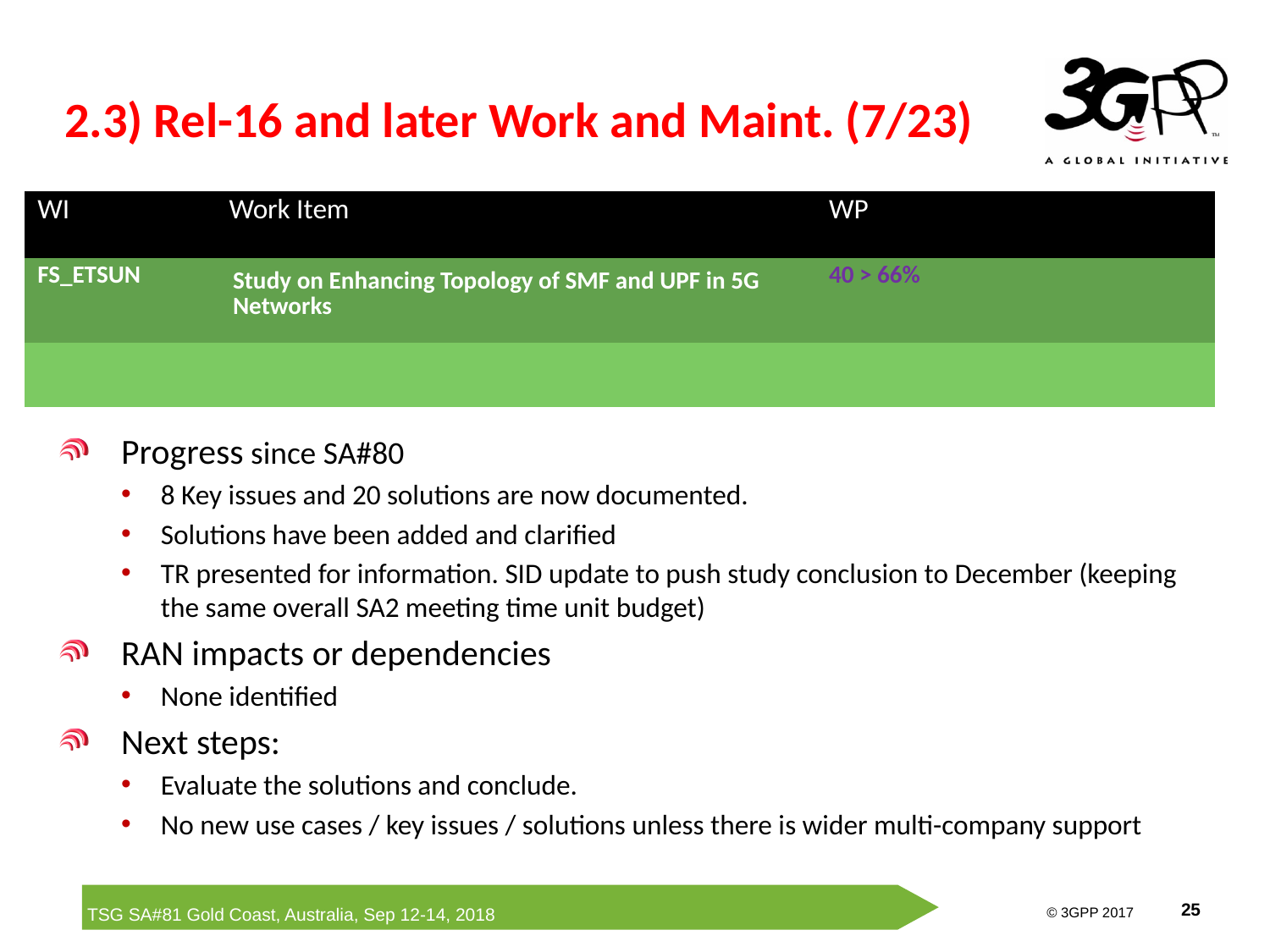

# 2.3) Rel-16 and later Work and Maint. (7/23)
| WI | Work Item | WP |  |  |
| --- | --- | --- | --- | --- |
| FS\_ETSUN | Study on Enhancing Topology of SMF and UPF in 5G Networks | 40 > 66% |  |  |
|  |  |  |  |  |
Progress since SA#80
8 Key issues and 20 solutions are now documented.
Solutions have been added and clarified
TR presented for information. SID update to push study conclusion to December (keeping the same overall SA2 meeting time unit budget)
RAN impacts or dependencies
None identified
Next steps:
Evaluate the solutions and conclude.
No new use cases / key issues / solutions unless there is wider multi-company support